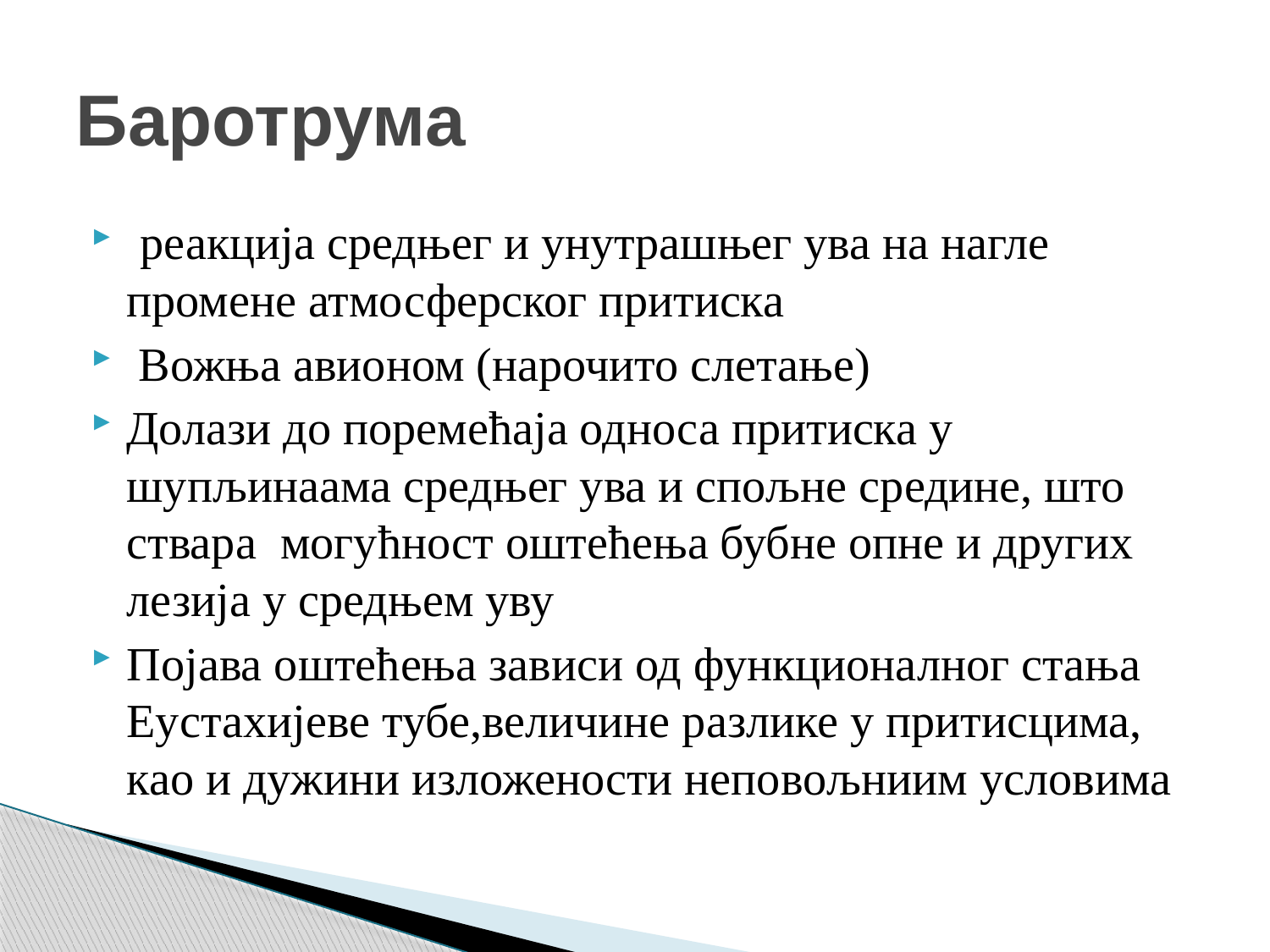

# Баротрума
 реакцијa средњег и унутрашњег ува на нагле промене атмосферског притиска
 Вожња авионом (нарочито слетање)
Долази до поремећаја односа притиска у шупљинаама средњег ува и спољне средине, што ствара  могућност оштећења бубне опне и других лезија у средњем уву
Појава оштећења зависи од функционалног стања Еустахијеве тубе,величине разлике у притисцима, као и дужини изложености неповољниим условима